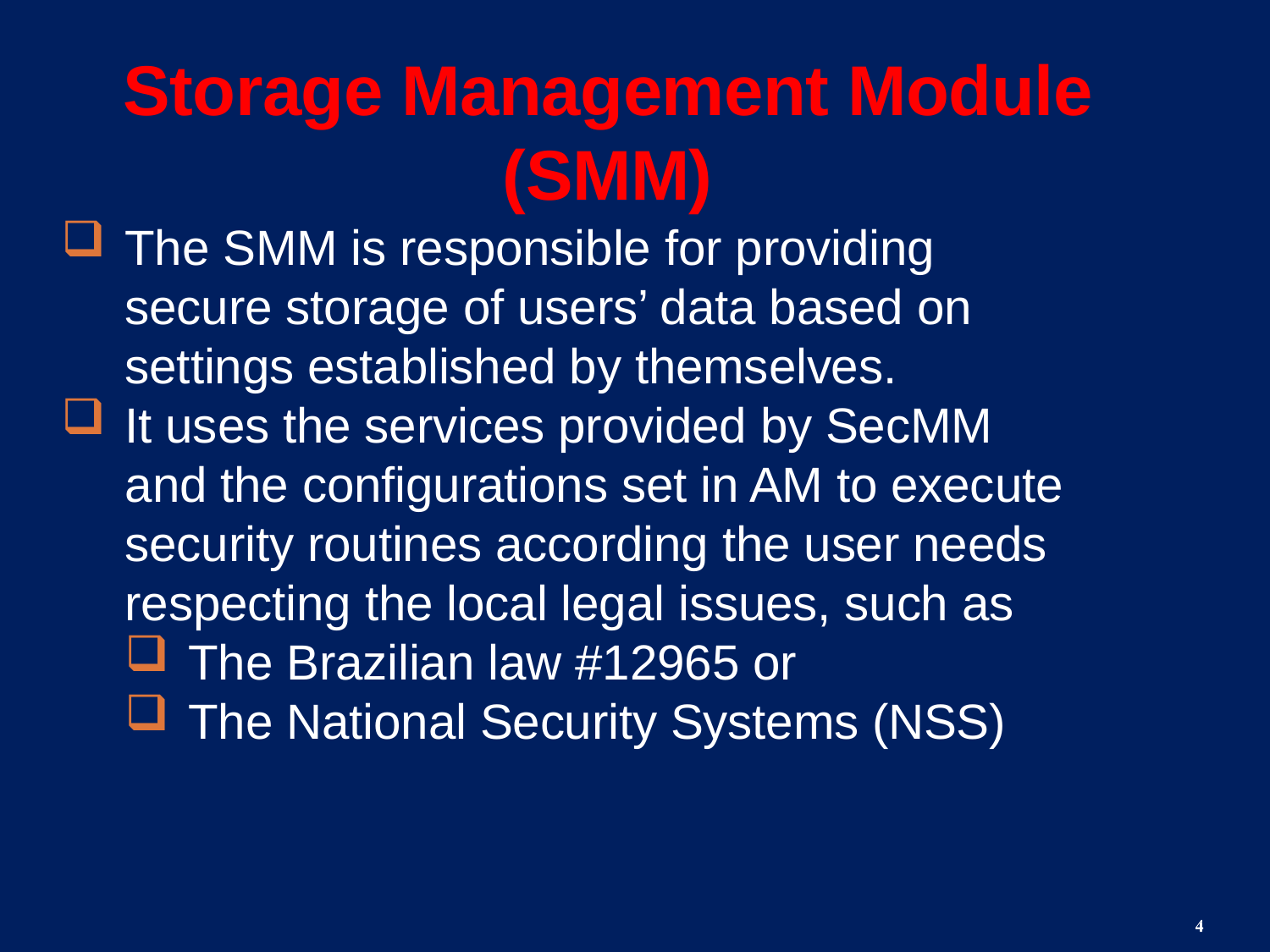

Storage Management Module (SMM)
The SMM is responsible for providing secure storage of users’ data based on settings established by themselves.
It uses the services provided by SecMM and the configurations set in AM to execute security routines according the user needs respecting the local legal issues, such as
The Brazilian law #12965 or
The National Security Systems (NSS)